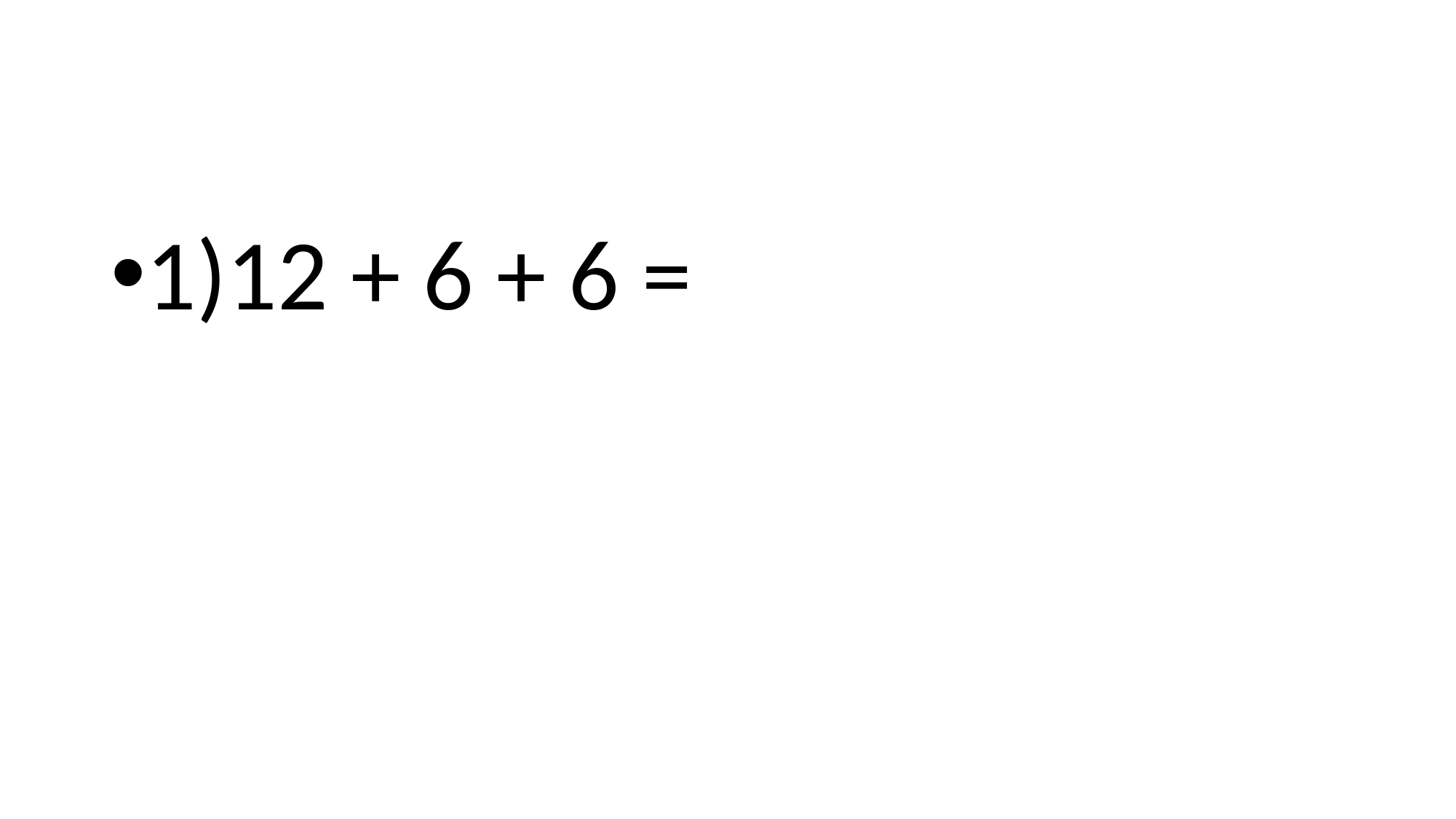

#
1)12 + 6 + 6 =